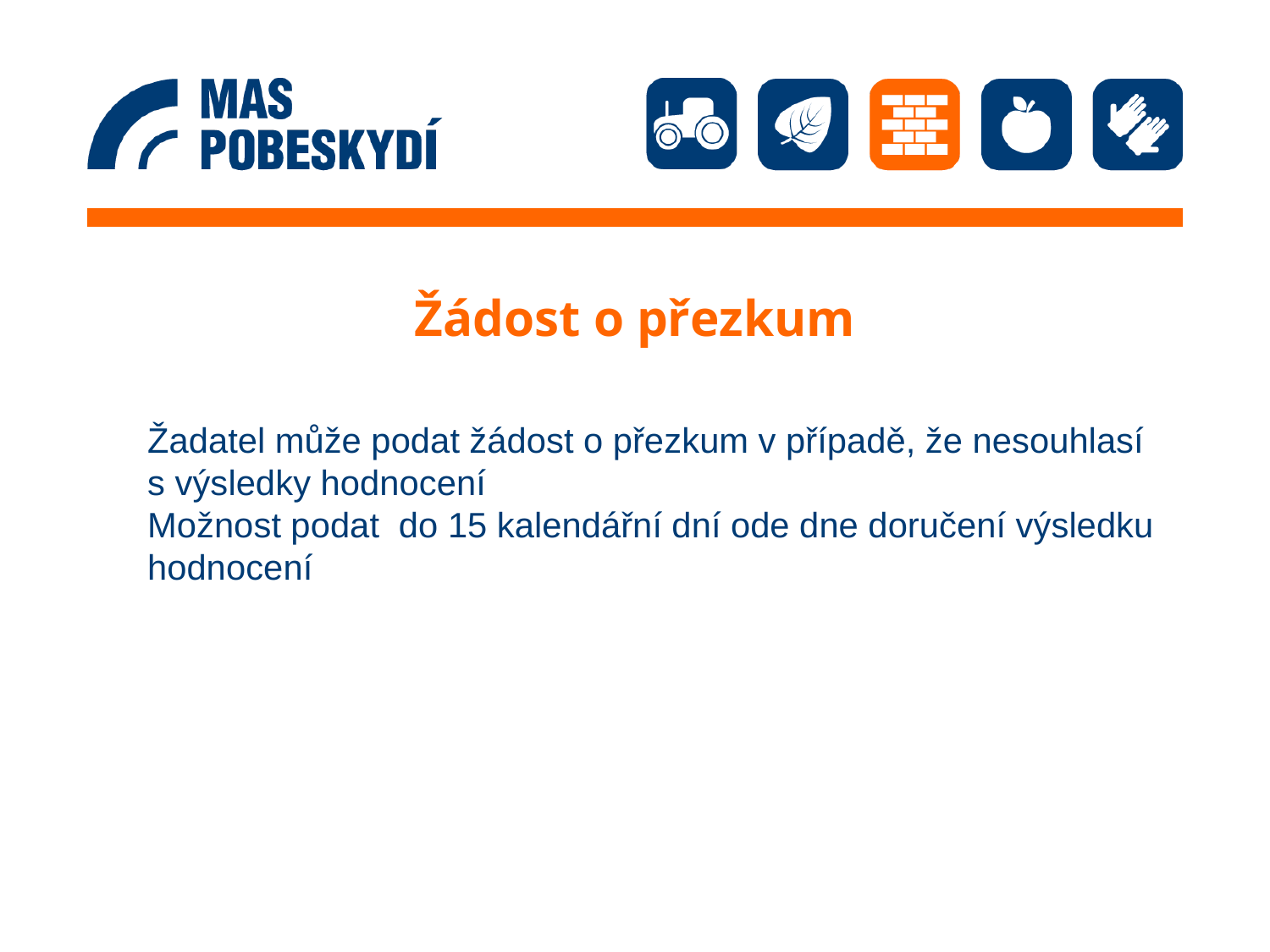

# Žádost o přezkum
	Žadatel může podat žádost o přezkum v případě, že nesouhlasí s výsledky hodnocení
	Možnost podat  do 15 kalendářní dní ode dne doručení výsledku hodnocení